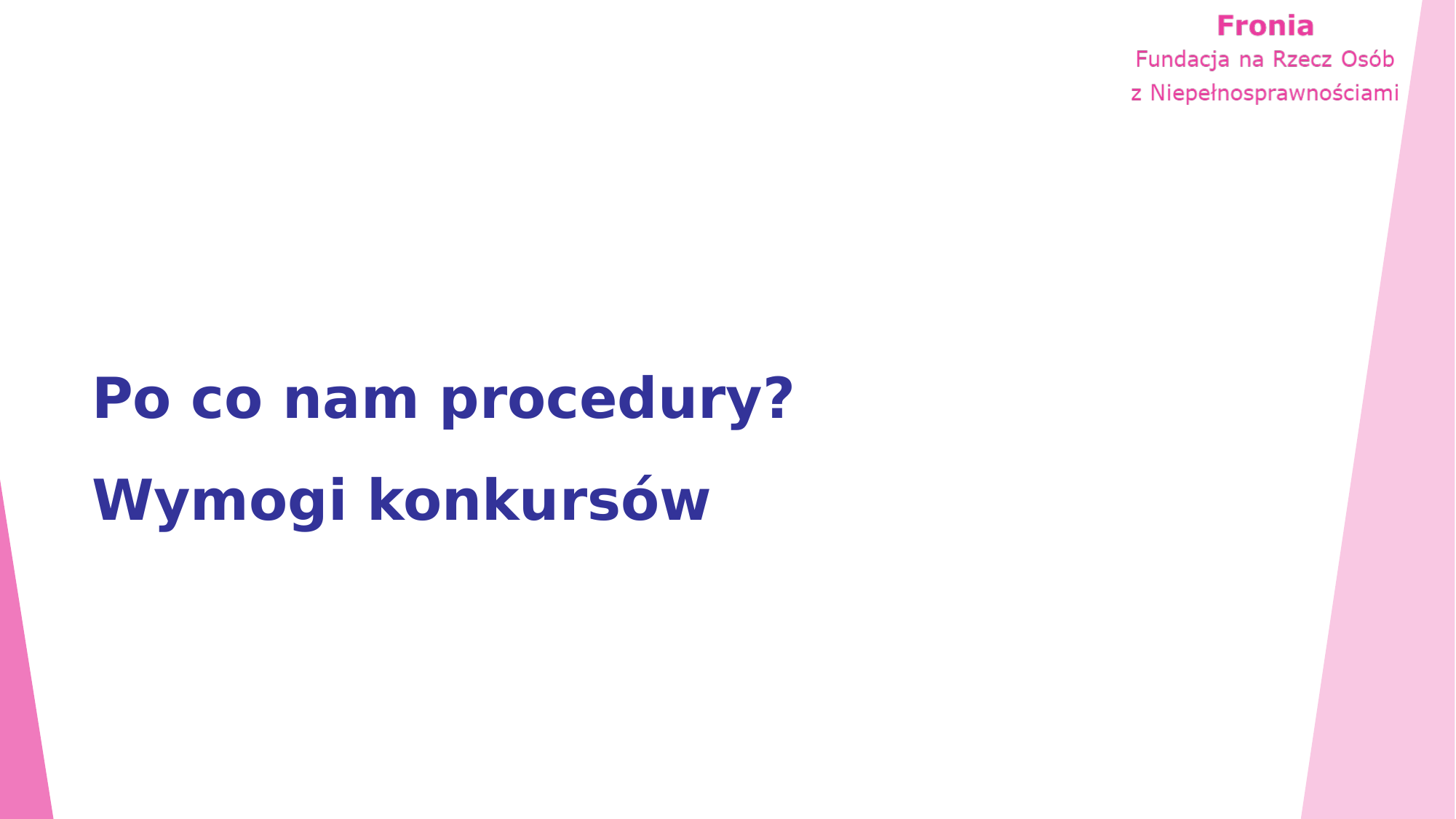

# Po co nam procedury? Wymogi konkursów